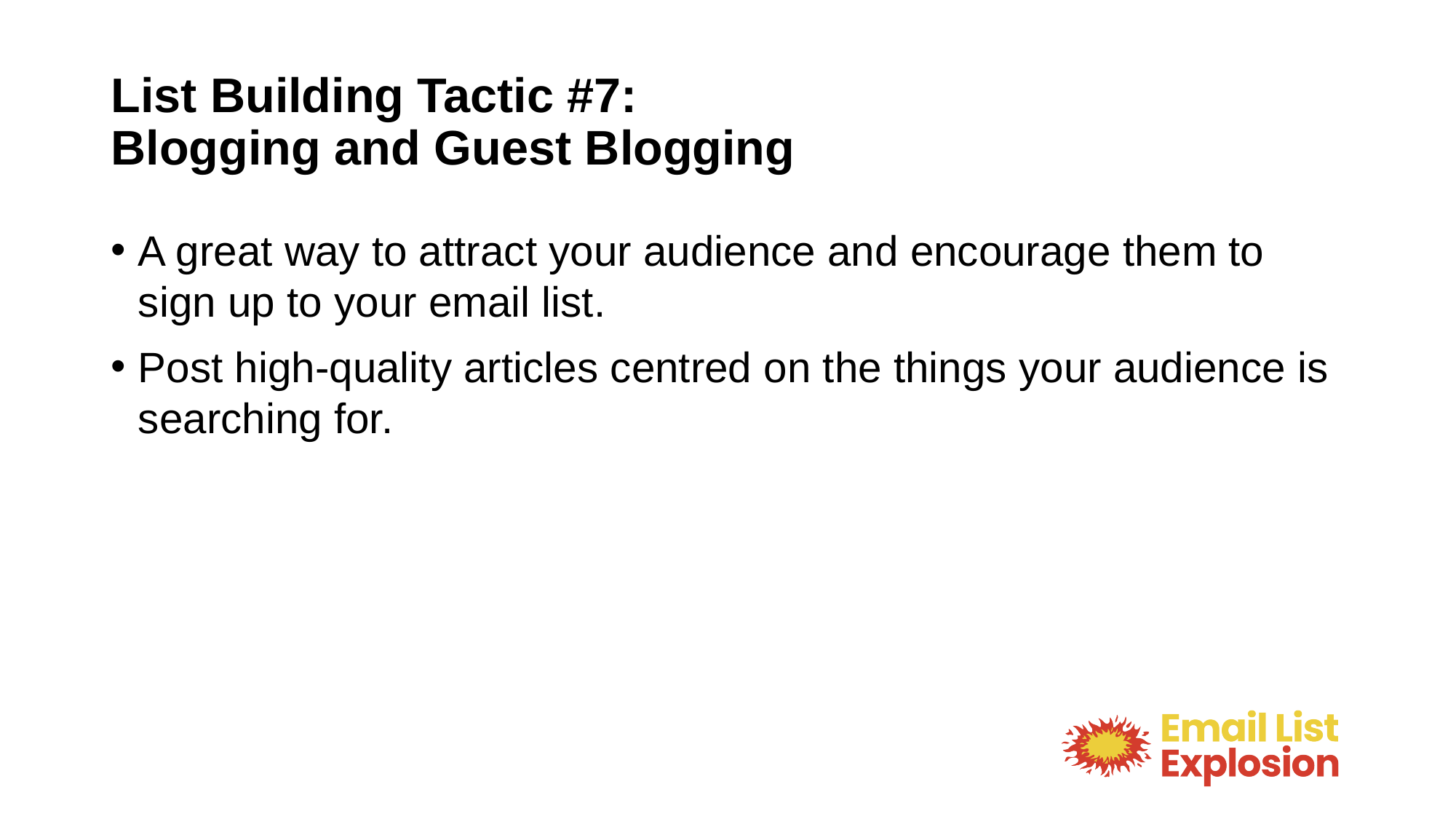

# List Building Tactic #7: Blogging and Guest Blogging
A great way to attract your audience and encourage them to sign up to your email list.
Post high-quality articles centred on the things your audience is searching for.